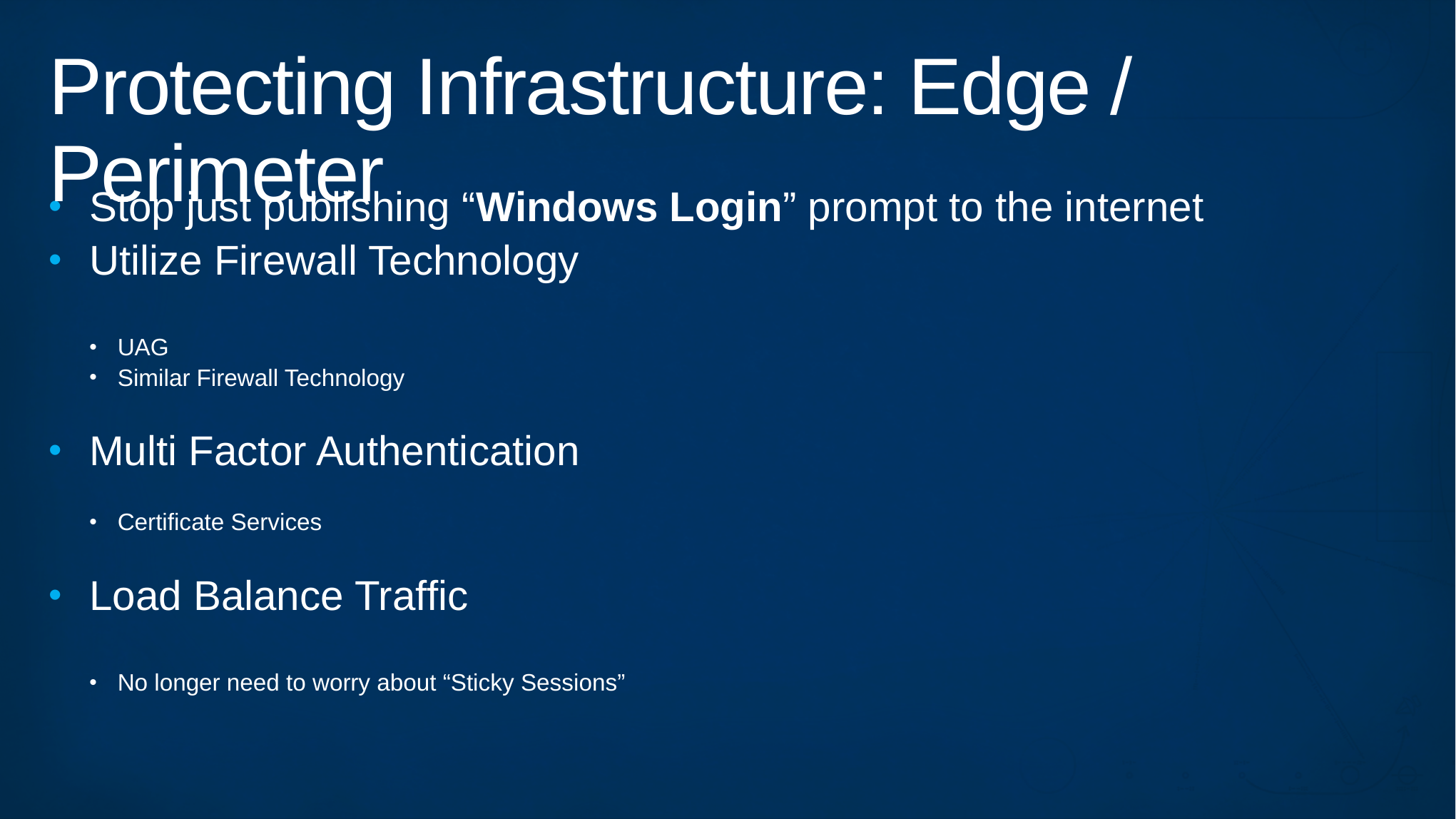

# Protecting Infrastructure: Edge / Perimeter
Stop just publishing “Windows Login” prompt to the internet
Utilize Firewall Technology

UAG
Similar Firewall Technology

Multi Factor Authentication

Certificate Services

Load Balance Traffic

No longer need to worry about “Sticky Sessions”